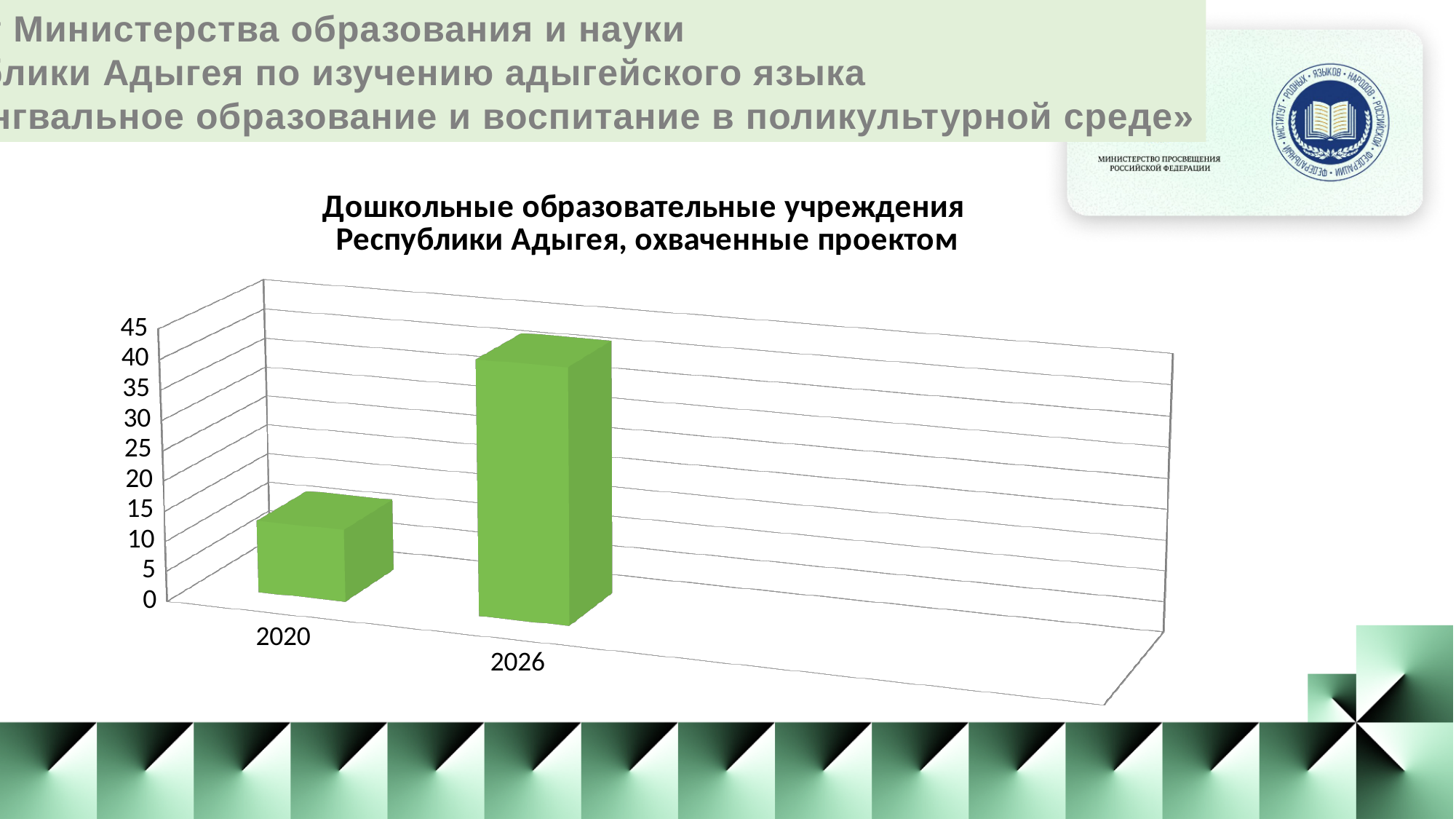

Проект Министерства образования и науки
Республики Адыгея по изучению адыгейского языка
«Билингвальное образование и воспитание в поликультурной среде»

[unsupported chart]